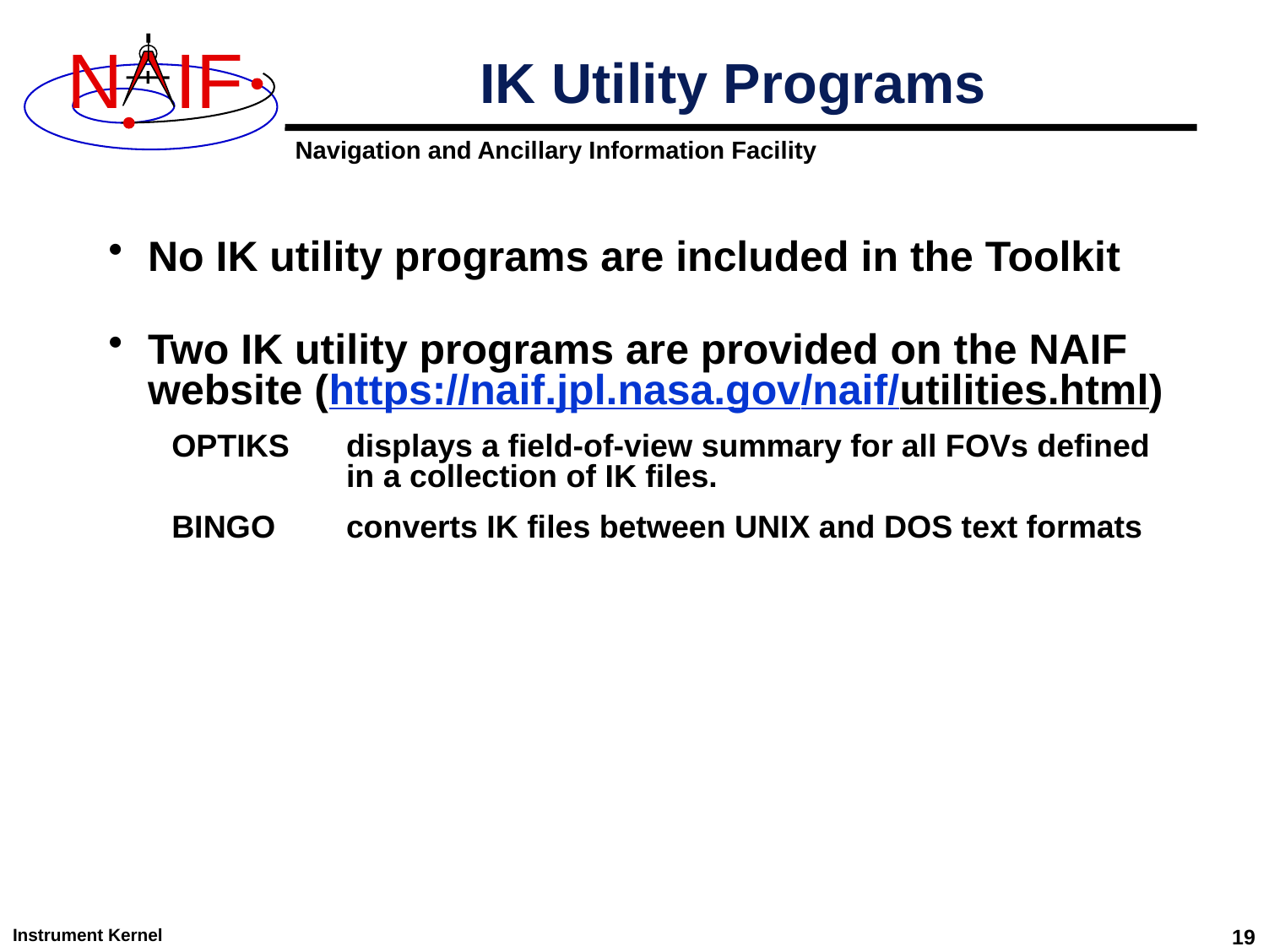

# IK Utility Programs
No IK utility programs are included in the Toolkit

Two IK utility programs are provided on the NAIF website (https://naif.jpl.nasa.gov/naif/utilities.html)
OPTIKS	displays a field-of-view summary for all FOVs defined in a collection of IK files.
BINGO	converts IK files between UNIX and DOS text formats

Instrument Kernel
19